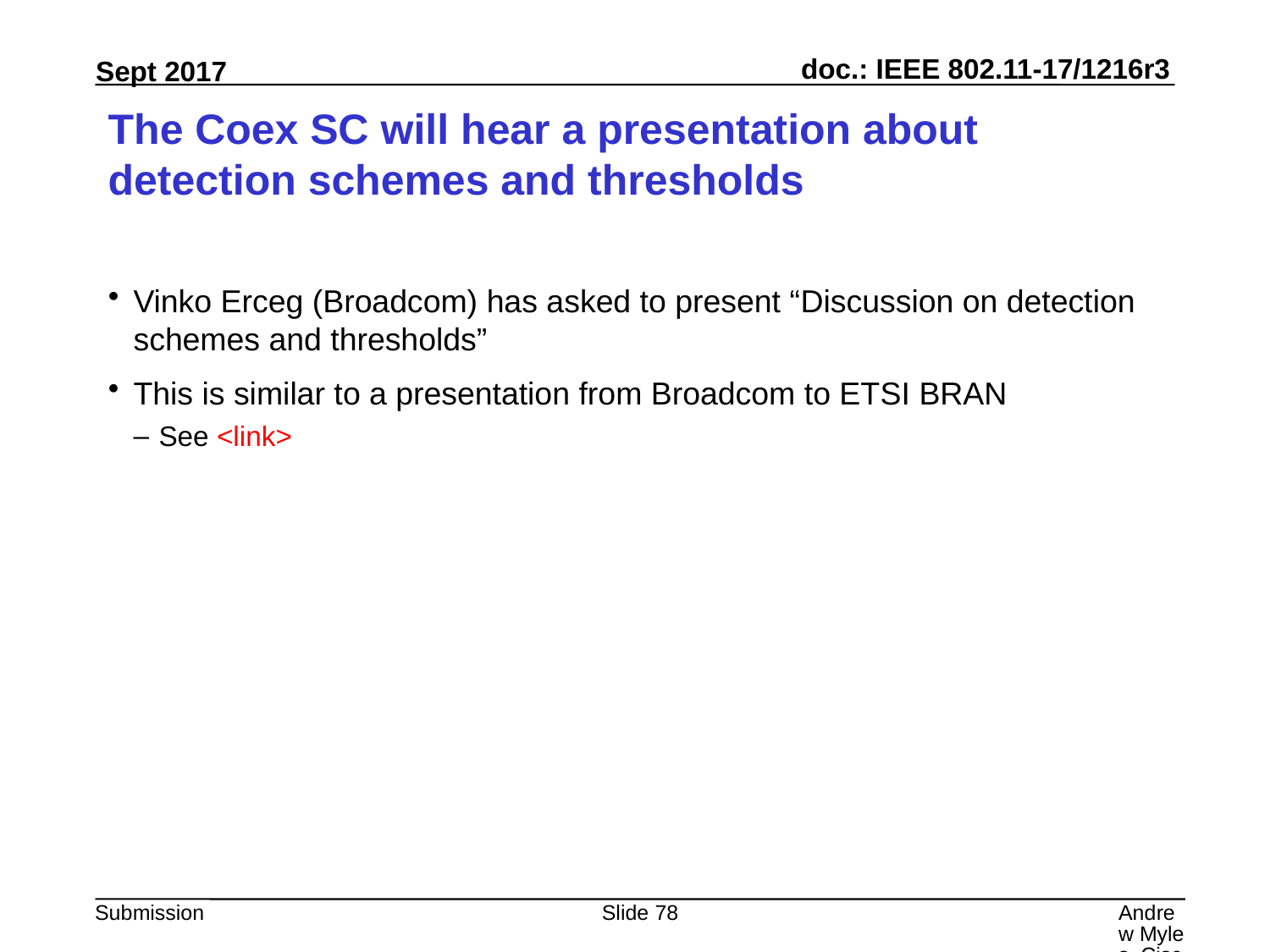

# The Coex SC will hear a presentation about detection schemes and thresholds
Vinko Erceg (Broadcom) has asked to present “Discussion on detection schemes and thresholds”
This is similar to a presentation from Broadcom to ETSI BRAN
See <link>
Slide 78
Andrew Myles, Cisco